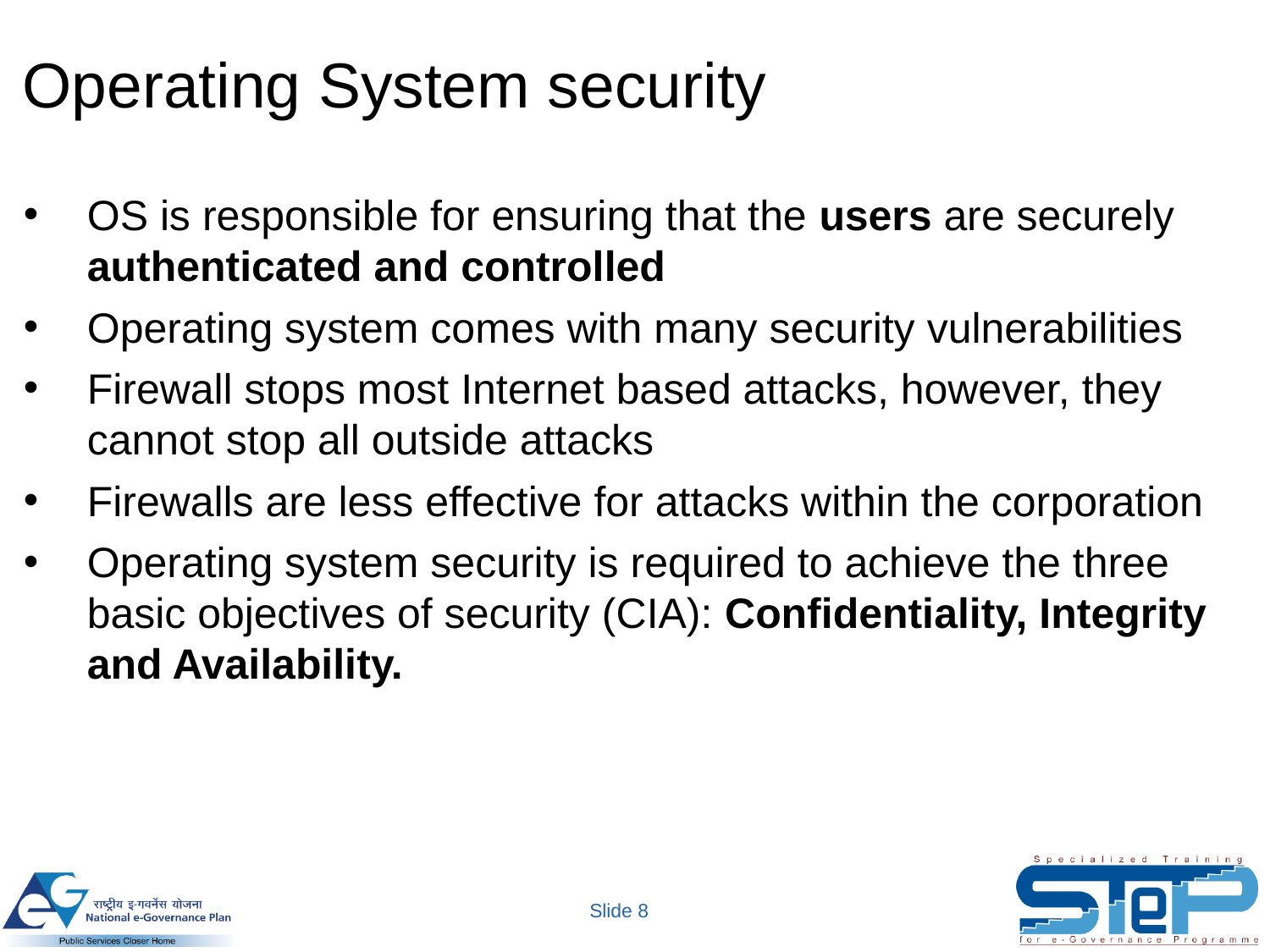

Operating System security
OS is responsible for ensuring that the users are securely authenticated and controlled
Operating system comes with many security vulnerabilities
Firewall stops most Internet based attacks, however, they cannot stop all outside attacks
Firewalls are less effective for attacks within the corporation
Operating system security is required to achieve the three basic objectives of security (CIA): Confidentiality, Integrity and Availability.